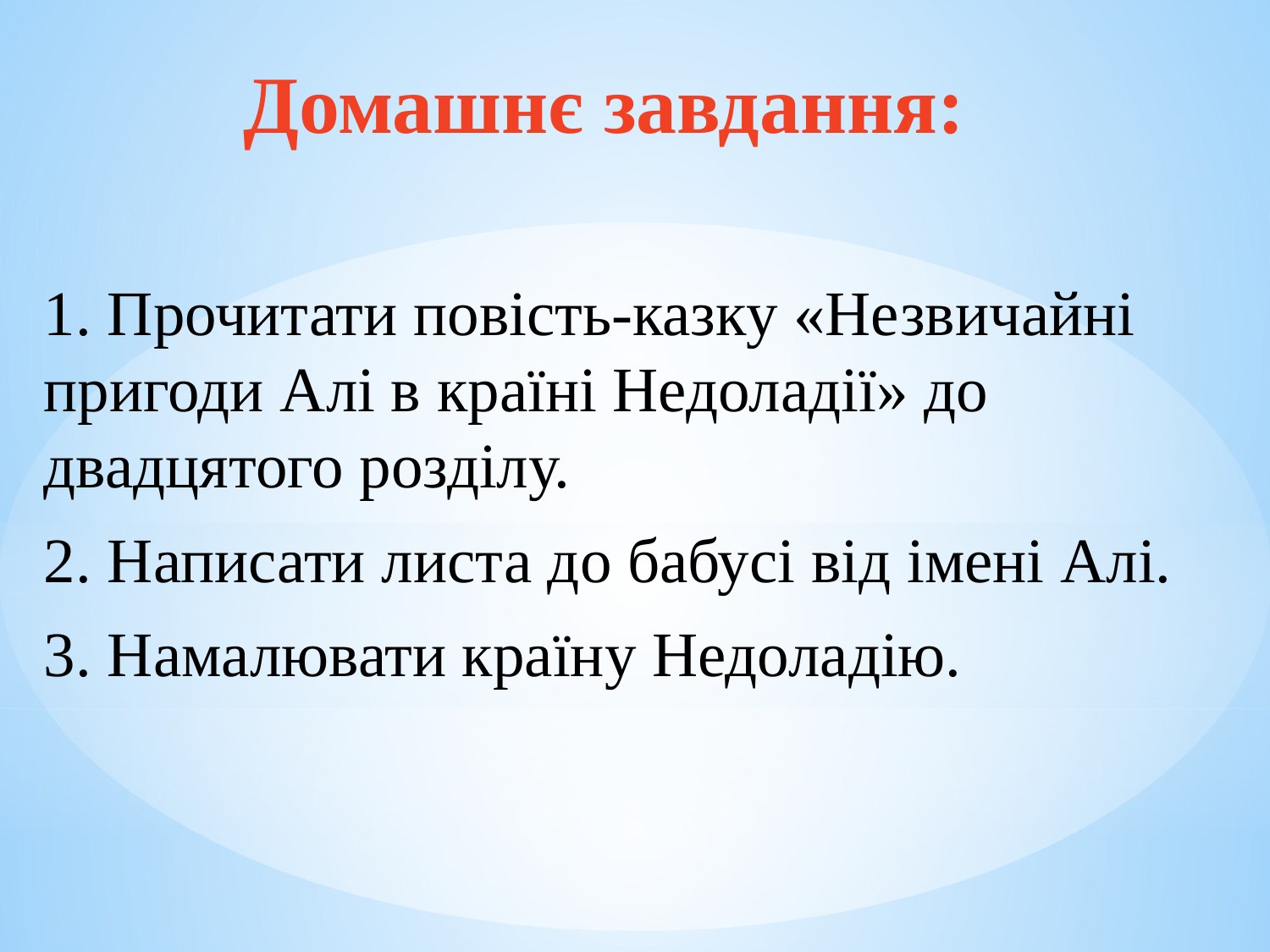

# Домашнє завдання:
1. Прочитати повість-казку «Незвичайні пригоди Алі в країні Недоладії» до двадцятого розділу.
2. Написати листа до бабусі від імені Алі.
3. Намалювати країну Недоладію.